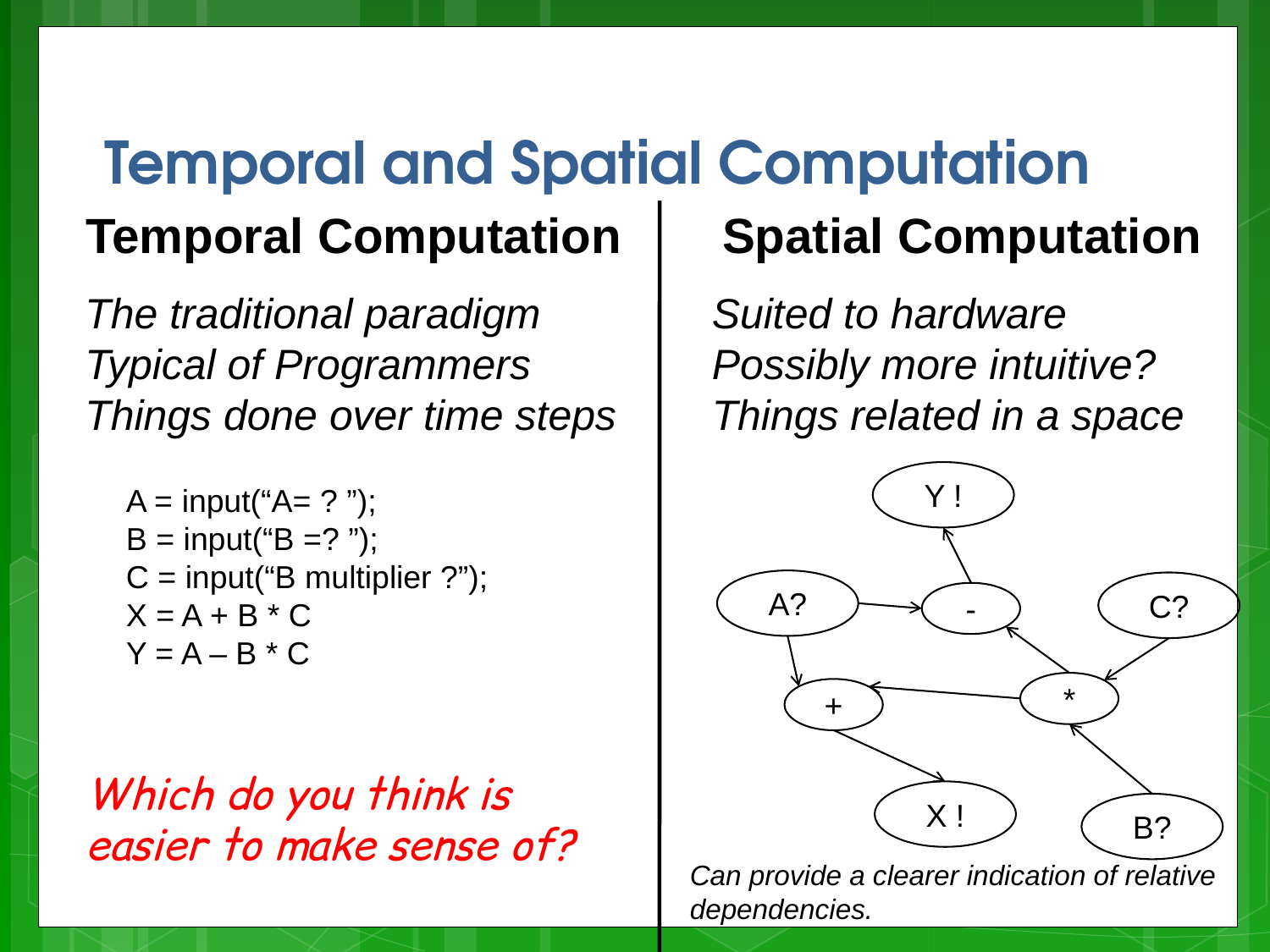

# Temporal and Spatial Computation
Temporal Computation
Spatial Computation
The traditional paradigm
Typical of Programmers
Things done over time steps
Suited to hardware
Possibly more intuitive?
Things related in a space
Y !
A = input(“A= ? ”);
B = input(“B =? ”);
C = input(“B multiplier ?”);
X = A + B * C
Y = A – B * C
A?
C?
-
*
+
Which do you think is easier to make sense of?
X !
B?
Can provide a clearer indication of relative dependencies.